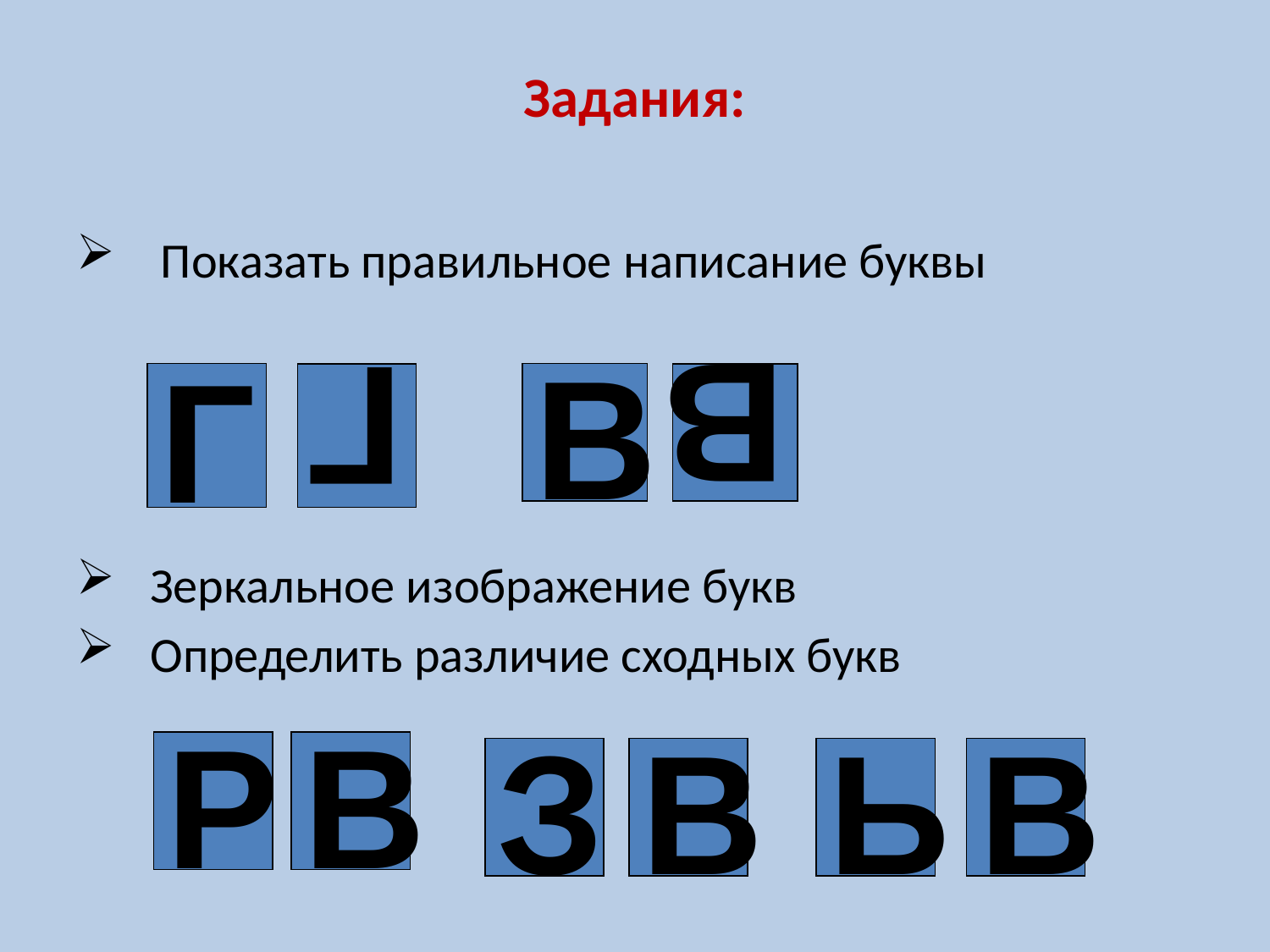

# Задания:
Показать правильное написание буквы

Г
Г
В
В
Зеркальное изображение букв
Определить различие сходных букв
Р
В
З
В
Ь
В